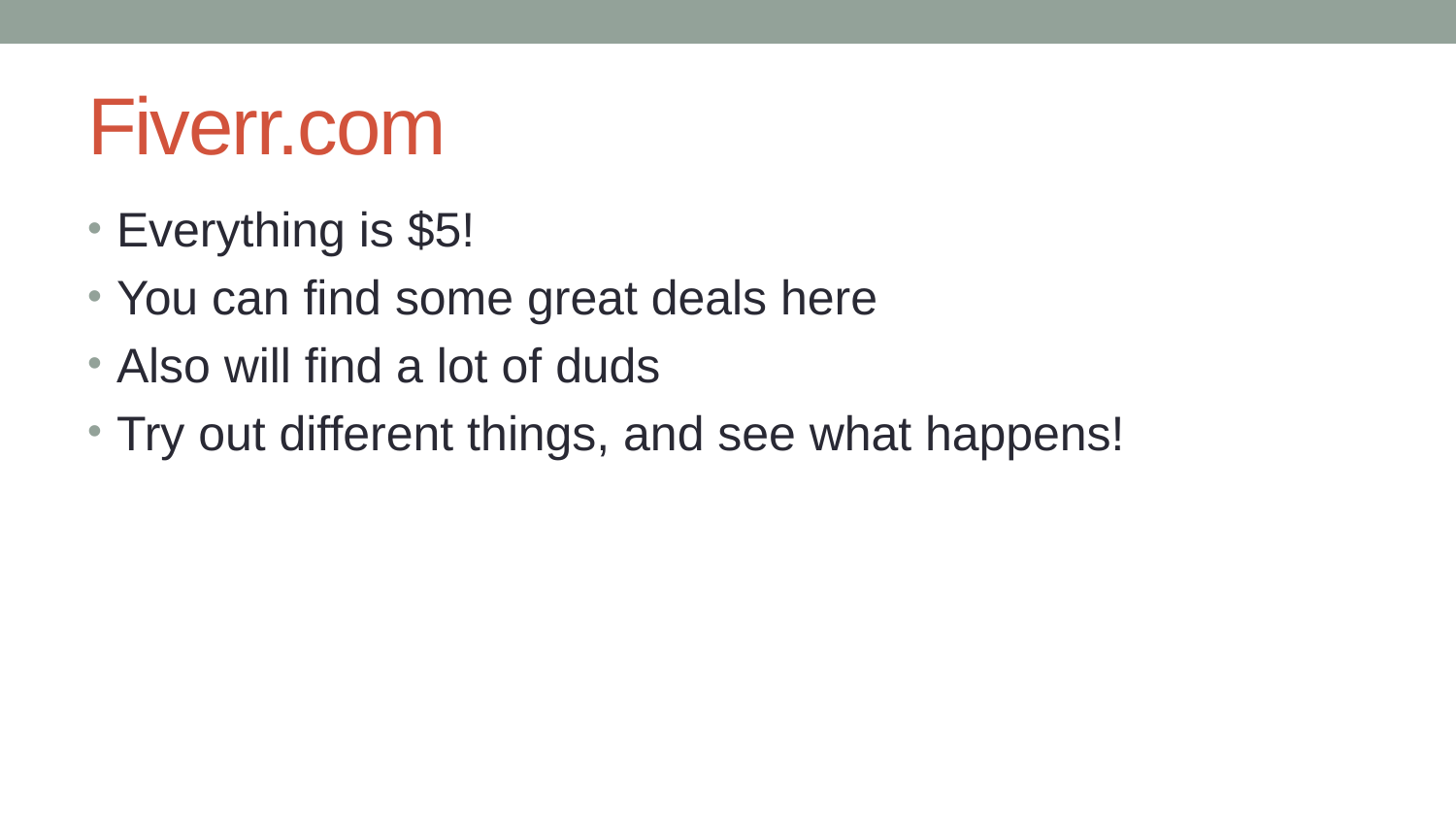

# Fiverr.com
Everything is $5!
You can find some great deals here
Also will find a lot of duds
Try out different things, and see what happens!